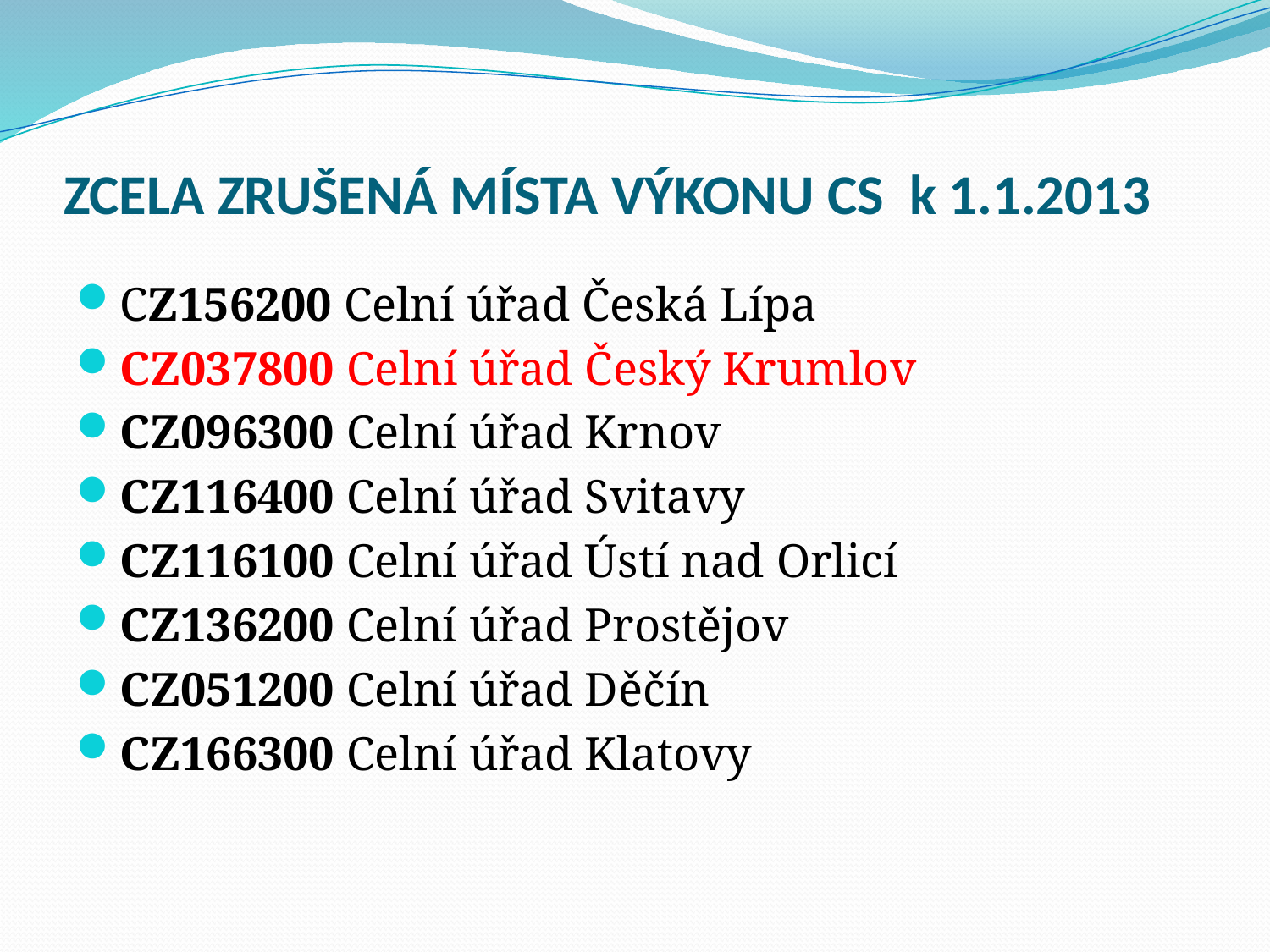

# ZCELA ZRUŠENÁ MÍSTA VÝKONU CS  k 1.1.2013
CZ156200 Celní úřad Česká Lípa
CZ037800 Celní úřad Český Krumlov
CZ096300 Celní úřad Krnov
CZ116400 Celní úřad Svitavy
CZ116100 Celní úřad Ústí nad Orlicí
CZ136200 Celní úřad Prostějov
CZ051200 Celní úřad Děčín
CZ166300 Celní úřad Klatovy